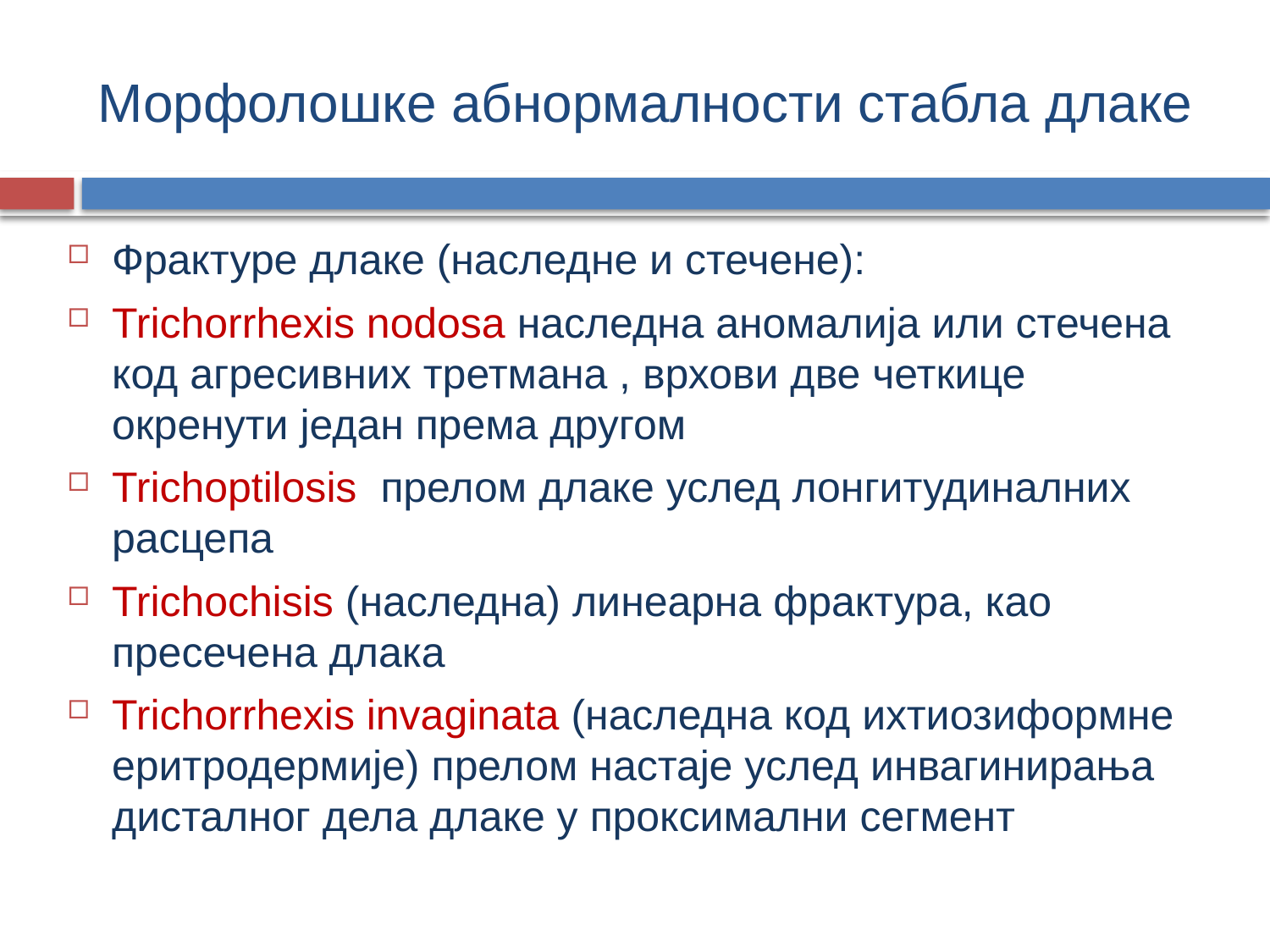

# Морфолошке абнормалности стабла длаке
Фрактуре длаке (наследне и стечене):
Trichorrhexis nodosa наследна аномалија или стечена код агресивних третмана , врхови две четкице окренути један према другом
Trichoptilosis  прелом длаке услед лонгитудиналних расцепа
Trichochisis (наследна) линеарна фрактура, као пресечена длака
Trichorrhexis invaginata (наследна код ихтиозиформне еритродермије) прелом настаје услед инвагинирања дисталног дела длаке у проксимални сегмент